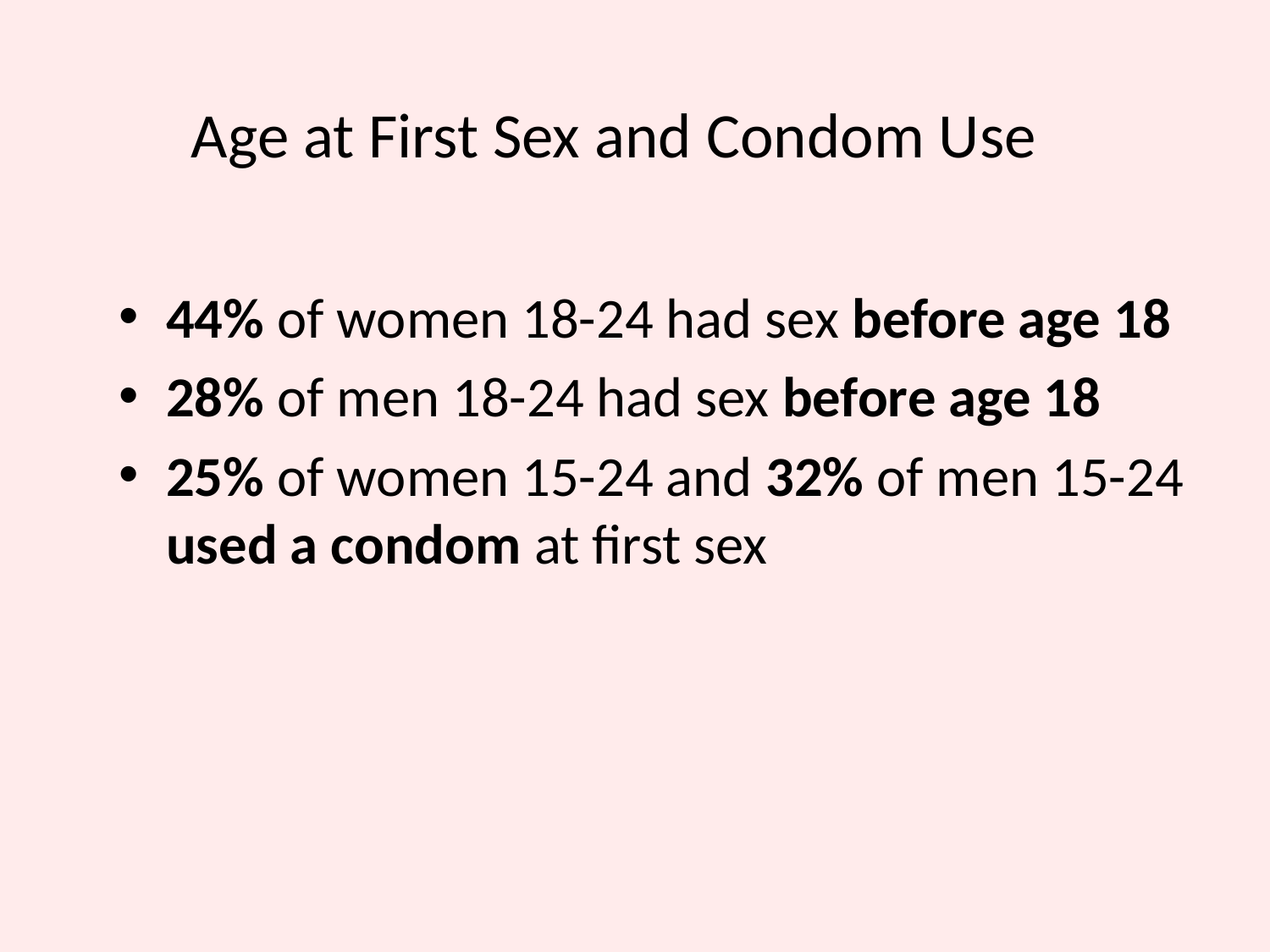

# Age at First Sex and Condom Use
44% of women 18-24 had sex before age 18
28% of men 18-24 had sex before age 18
25% of women 15-24 and 32% of men 15-24 used a condom at first sex